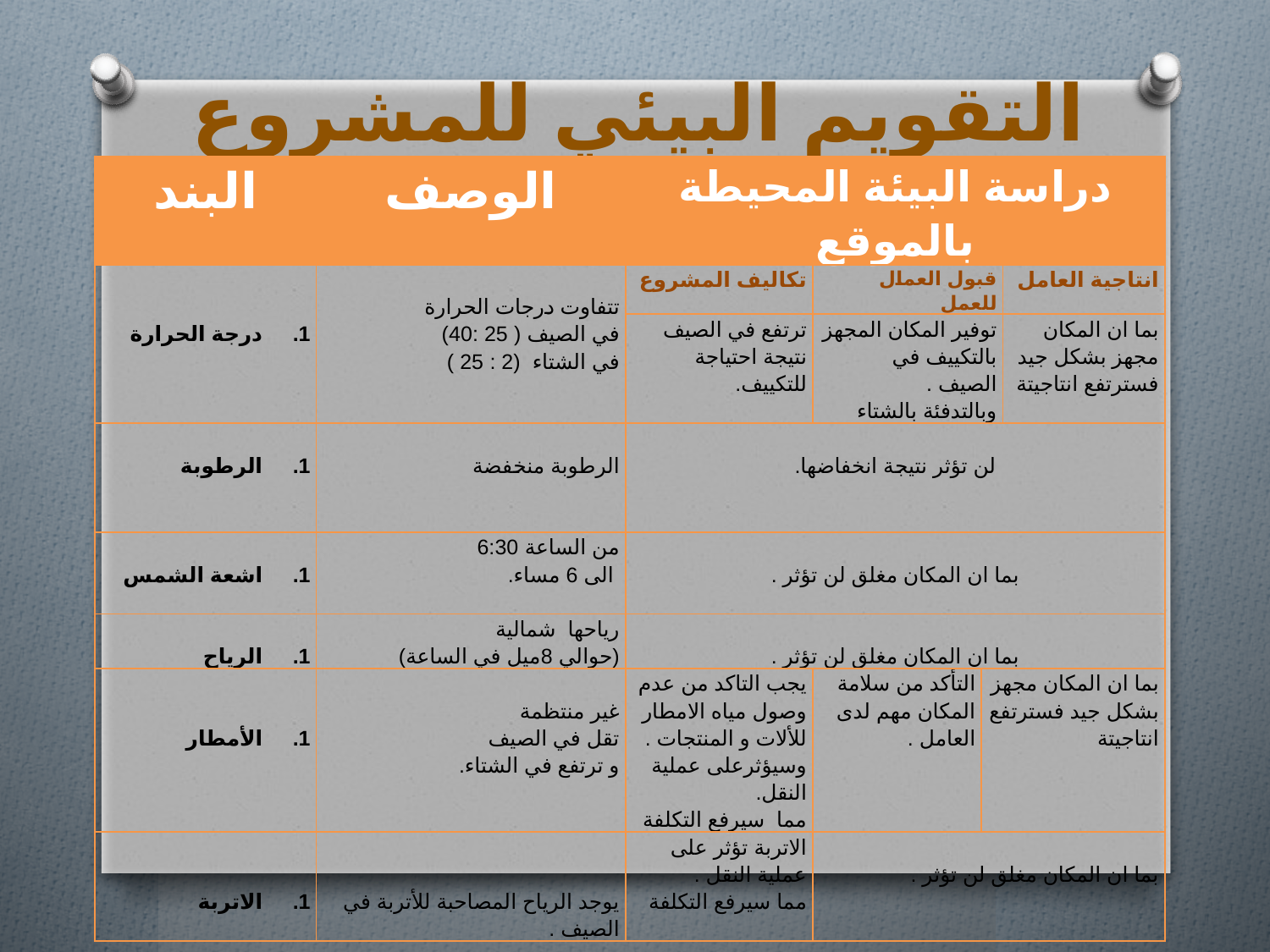

# التقويم البيئي للمشروع
| البند | الوصف | دراسة البيئة المحيطة بالموقع |  |  |  |
| --- | --- | --- | --- | --- | --- |
| درجة الحرارة | تتفاوت درجات الحرارة في الصيف ( 25 :40) في الشتاء (2 : 25 ) | تكاليف المشروع | قبول العمال للعمل |  | انتاجية العامل |
|  |  | ترتفع في الصيف نتيجة احتياجة للتكييف. | توفير المكان المجهز بالتكييف في الصيف . وبالتدفئة بالشتاء |  | بما ان المكان مجهز بشكل جيد فسترتفع انتاجيتة |
| الرطوبة | الرطوبة منخفضة | لن تؤثر نتيجة انخفاضها. |  |  |  |
| اشعة الشمس | من الساعة 6:30 الى 6 مساء. | بما ان المكان مغلق لن تؤثر . |  |  |  |
| الرياح | رياحها شمالية (حوالي 8ميل في الساعة) | بما ان المكان مغلق لن تؤثر . |  |  |  |
| الأمطار | غير منتظمة تقل في الصيف و ترتفع في الشتاء. | يجب التاكد من عدم وصول مياه الامطار للألات و المنتجات . وسيؤثرعلى عملية النقل. مما سيرفع التكلفة | التأكد من سلامة المكان مهم لدى العامل . | بما ان المكان مجهز بشكل جيد فسترتفع انتاجيتة |  |
| الاتربة | يوجد الرياح المصاحبة للأتربة في الصيف . | الاتربة تؤثر على عملية النقل . مما سيرفع التكلفة | بما ان المكان مغلق لن تؤثر . |  |  |